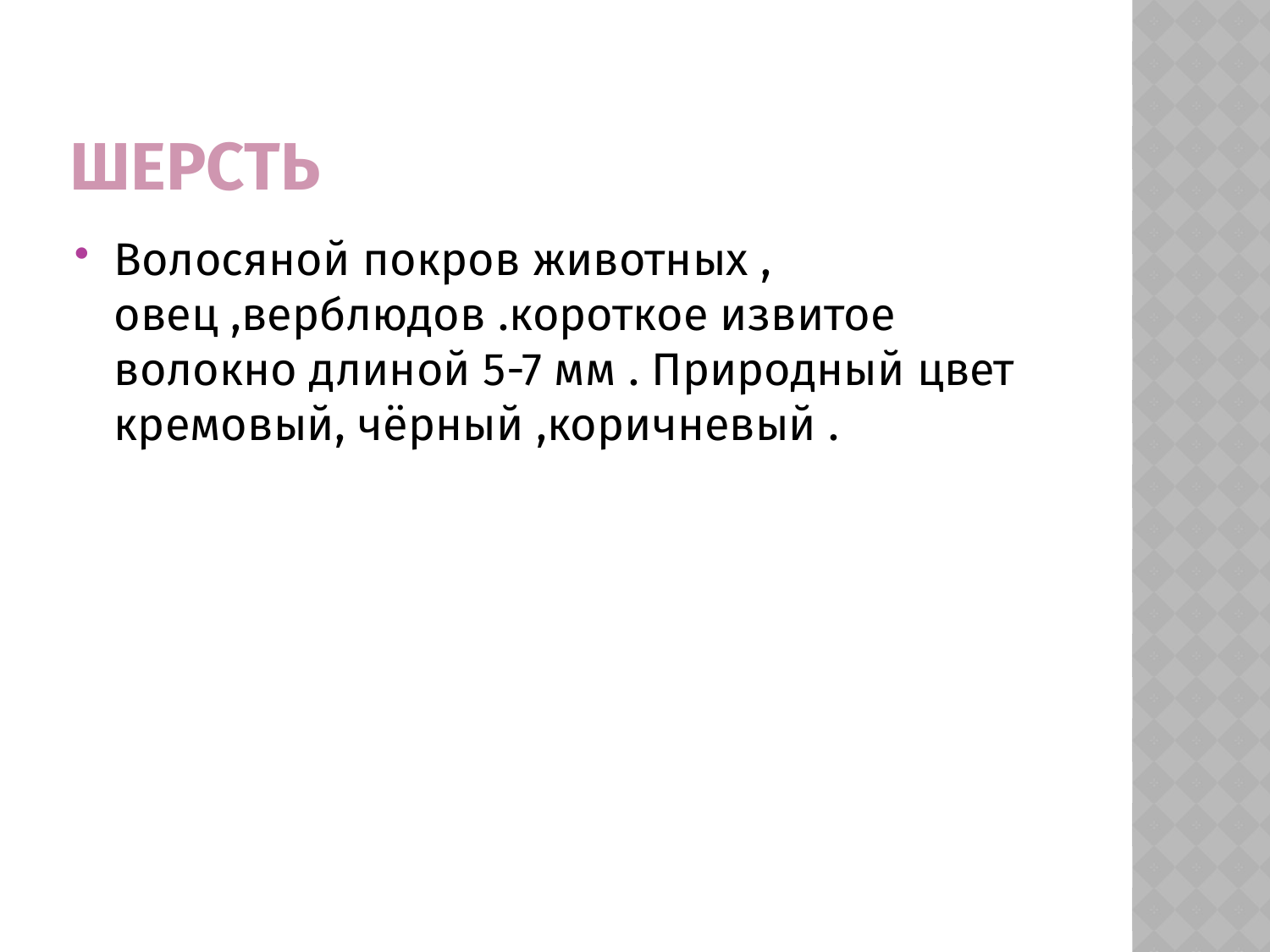

# шерсть
Волосяной покров животных , овец ,верблюдов .короткое извитое волокно длиной 5-7 мм . Природный цвет кремовый, чёрный ,коричневый .